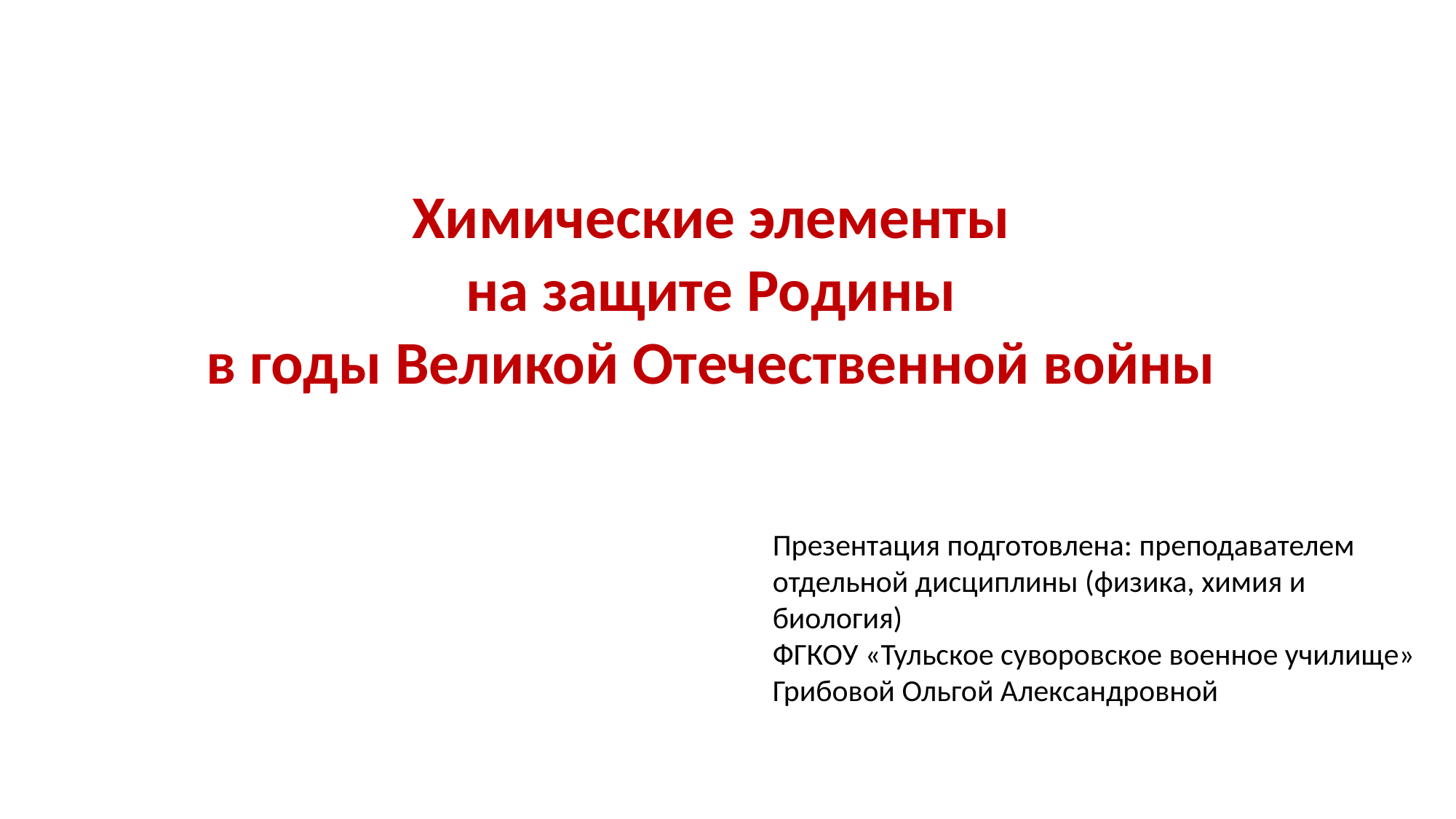

Химические элементы
на защите Родины
в годы Великой Отечественной войны
Презентация подготовлена: преподавателем отдельной дисциплины (физика, химия и биология)
ФГКОУ «Тульское суворовское военное училище»
Грибовой Ольгой Александровной